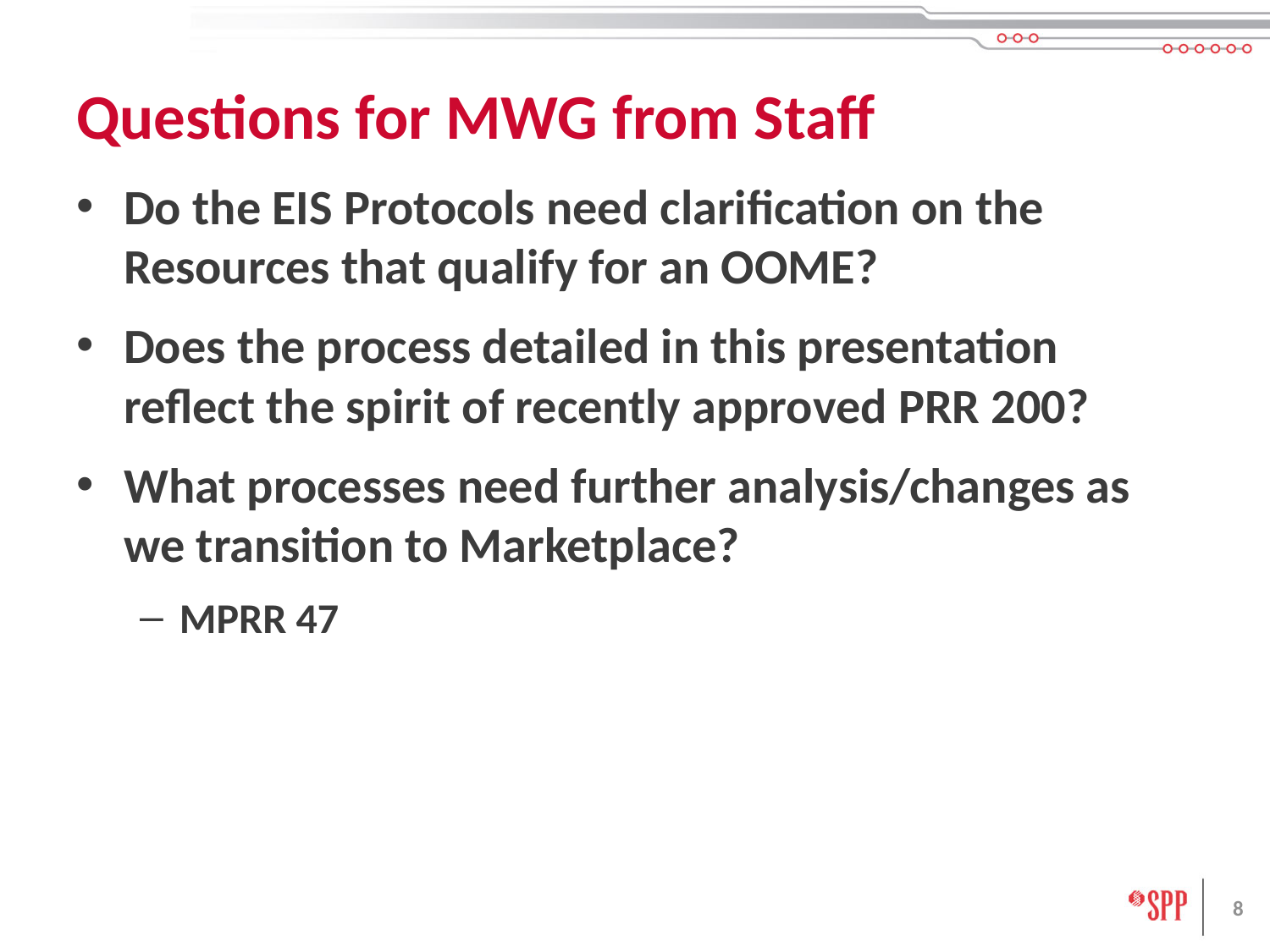

# Questions for MWG from Staff
Do the EIS Protocols need clarification on the Resources that qualify for an OOME?
Does the process detailed in this presentation reflect the spirit of recently approved PRR 200?
What processes need further analysis/changes as we transition to Marketplace?
MPRR 47

8